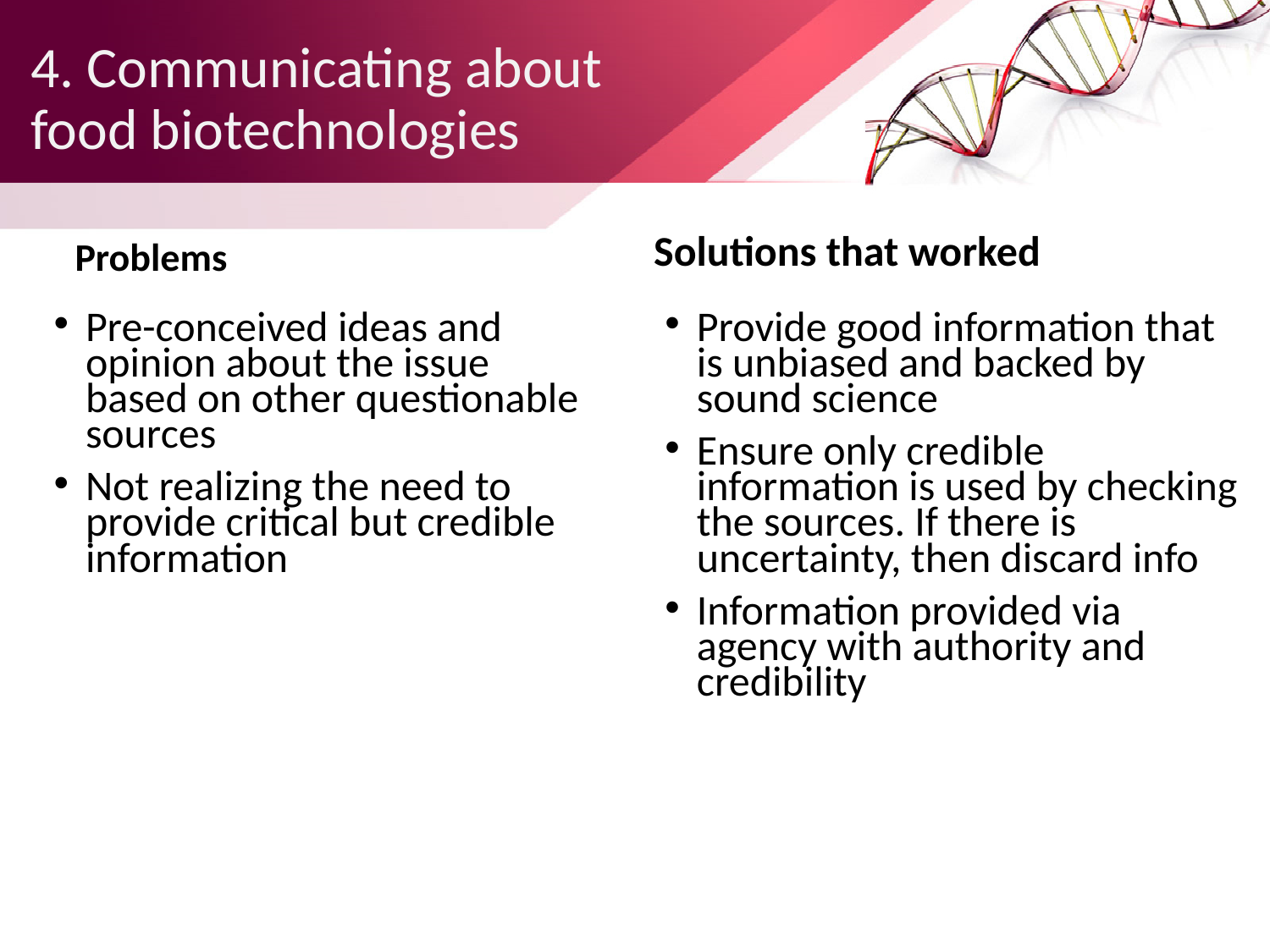

# 4. Communicating about food biotechnologies
Problems
Solutions that worked
Pre-conceived ideas and opinion about the issue based on other questionable sources
Not realizing the need to provide critical but credible information

Provide good information that is unbiased and backed by sound science
Ensure only credible information is used by checking the sources. If there is uncertainty, then discard info
Information provided via agency with authority and credibility